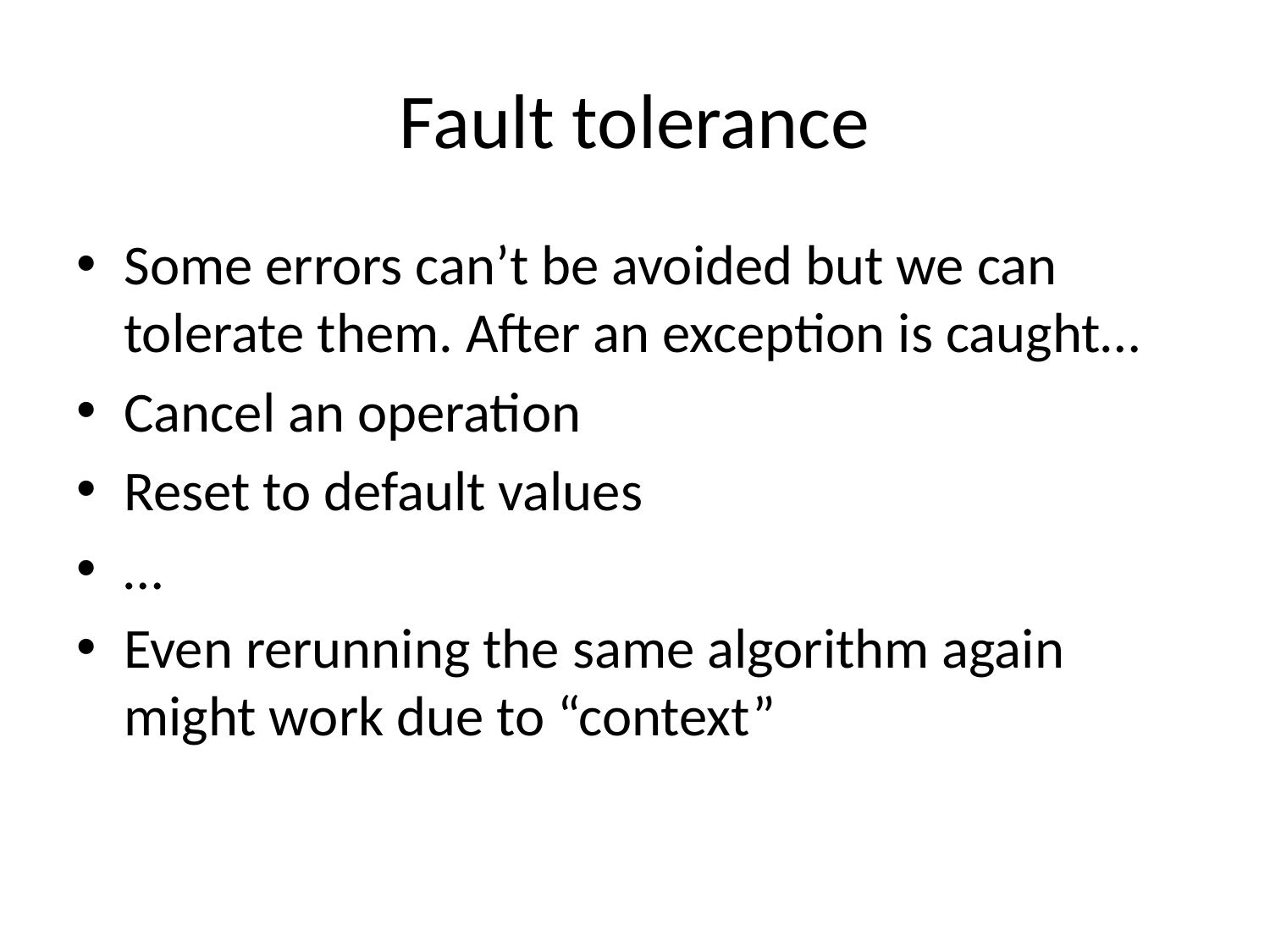

# Fault tolerance
Some errors can’t be avoided but we can tolerate them. After an exception is caught…
Cancel an operation
Reset to default values
…
Even rerunning the same algorithm again might work due to “context”